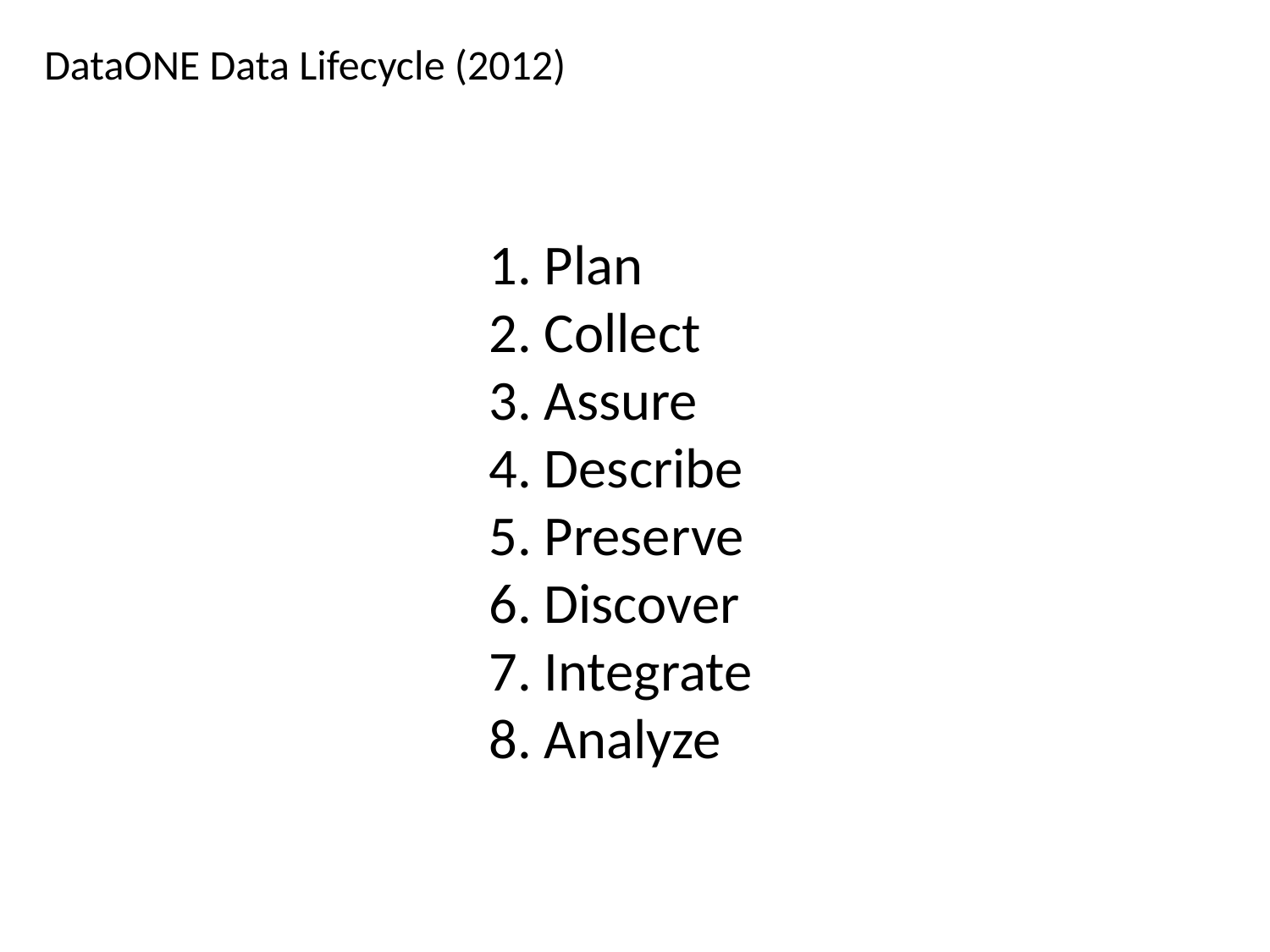

DataONE Data Lifecycle (2012)
1. Plan
2. Collect
3. Assure
4. Describe
5. Preserve
6. Discover
7. Integrate
8. Analyze